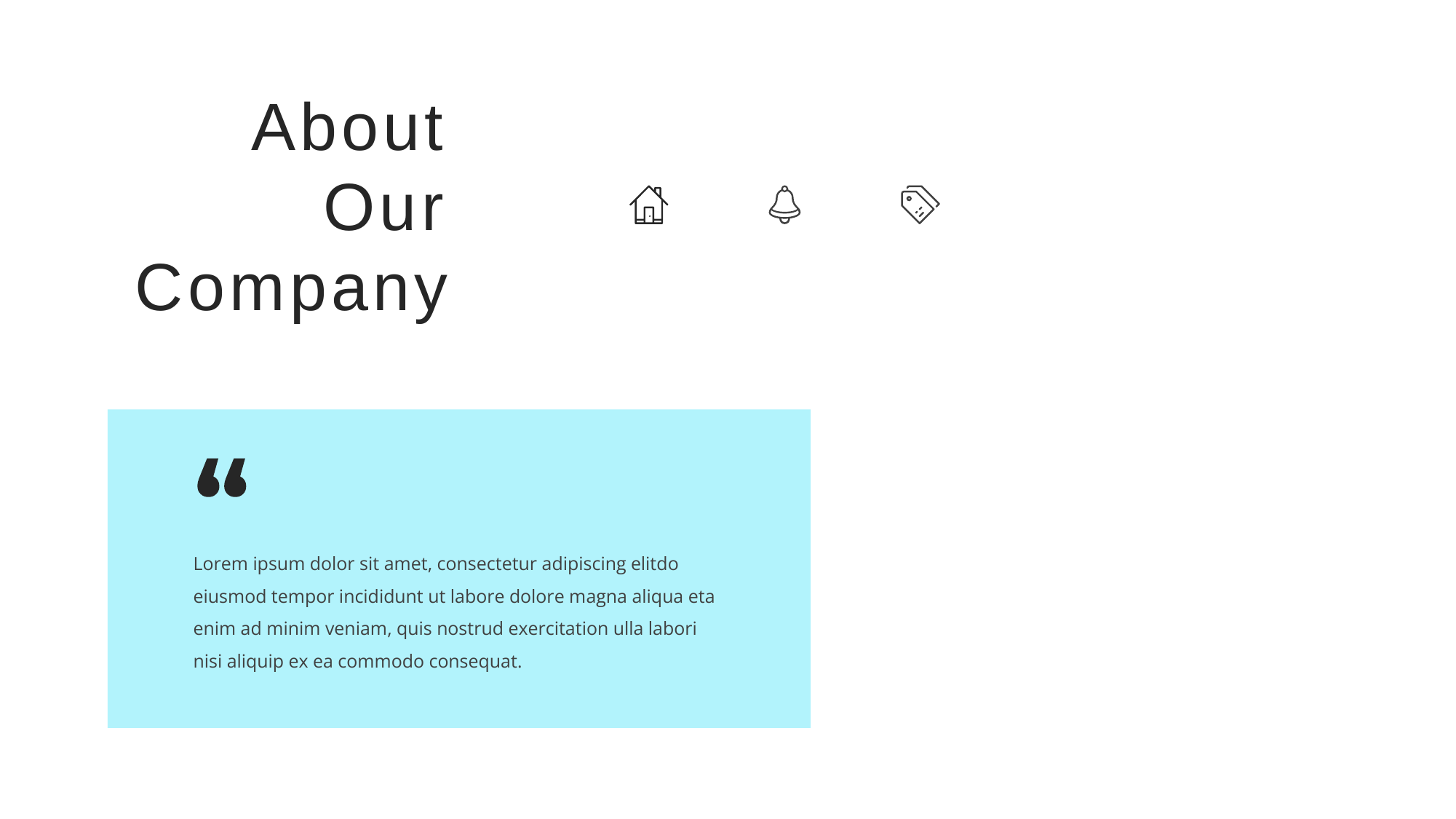

About Our Company

Lorem ipsum dolor sit amet, consectetur adipiscing elitdo eiusmod tempor incididunt ut labore dolore magna aliqua eta enim ad minim veniam, quis nostrud exercitation ulla labori nisi aliquip ex ea commodo consequat.